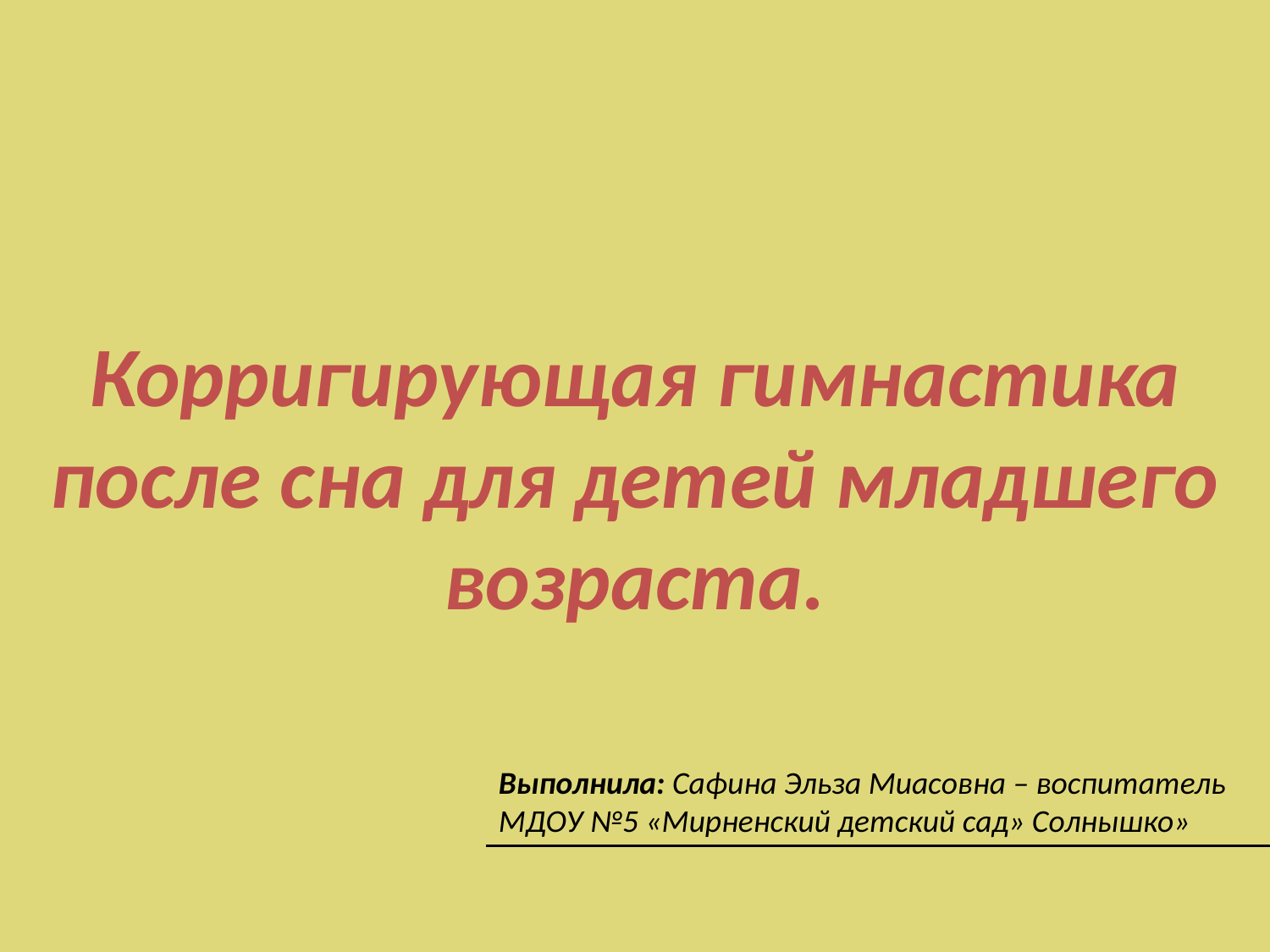

Корригирующая гимнастика после сна для детей младшего возраста.
Выполнила: Сафина Эльза Миасовна – воспитатель МДОУ №5 «Мирненский детский сад» Солнышко»